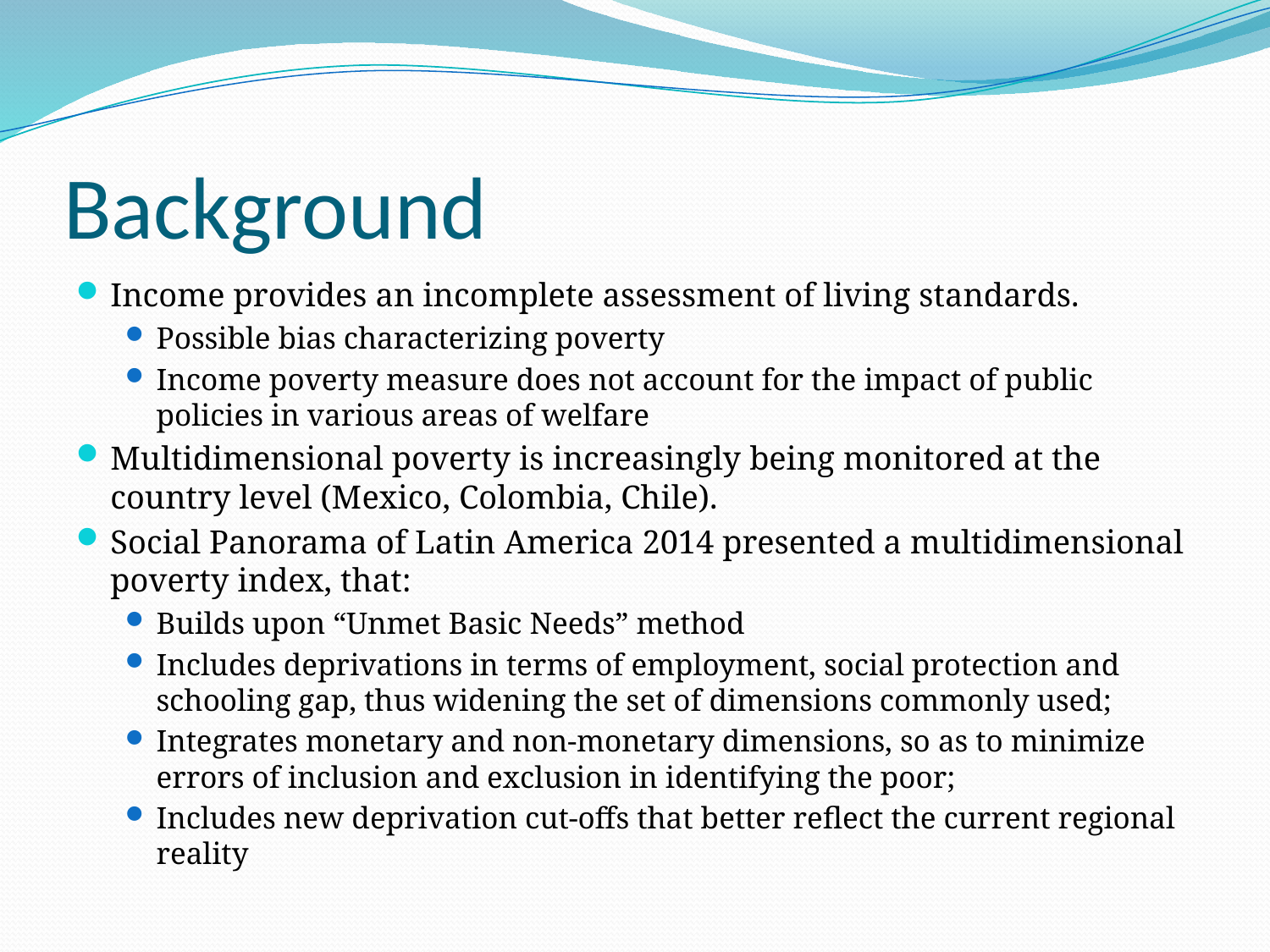

# Background
Income provides an incomplete assessment of living standards.
Possible bias characterizing poverty
Income poverty measure does not account for the impact of public policies in various areas of welfare
Multidimensional poverty is increasingly being monitored at the country level (Mexico, Colombia, Chile).
Social Panorama of Latin America 2014 presented a multidimensional poverty index, that:
Builds upon “Unmet Basic Needs” method
Includes deprivations in terms of employment, social protection and schooling gap, thus widening the set of dimensions commonly used;
Integrates monetary and non-monetary dimensions, so as to minimize errors of inclusion and exclusion in identifying the poor;
Includes new deprivation cut-offs that better reflect the current regional reality